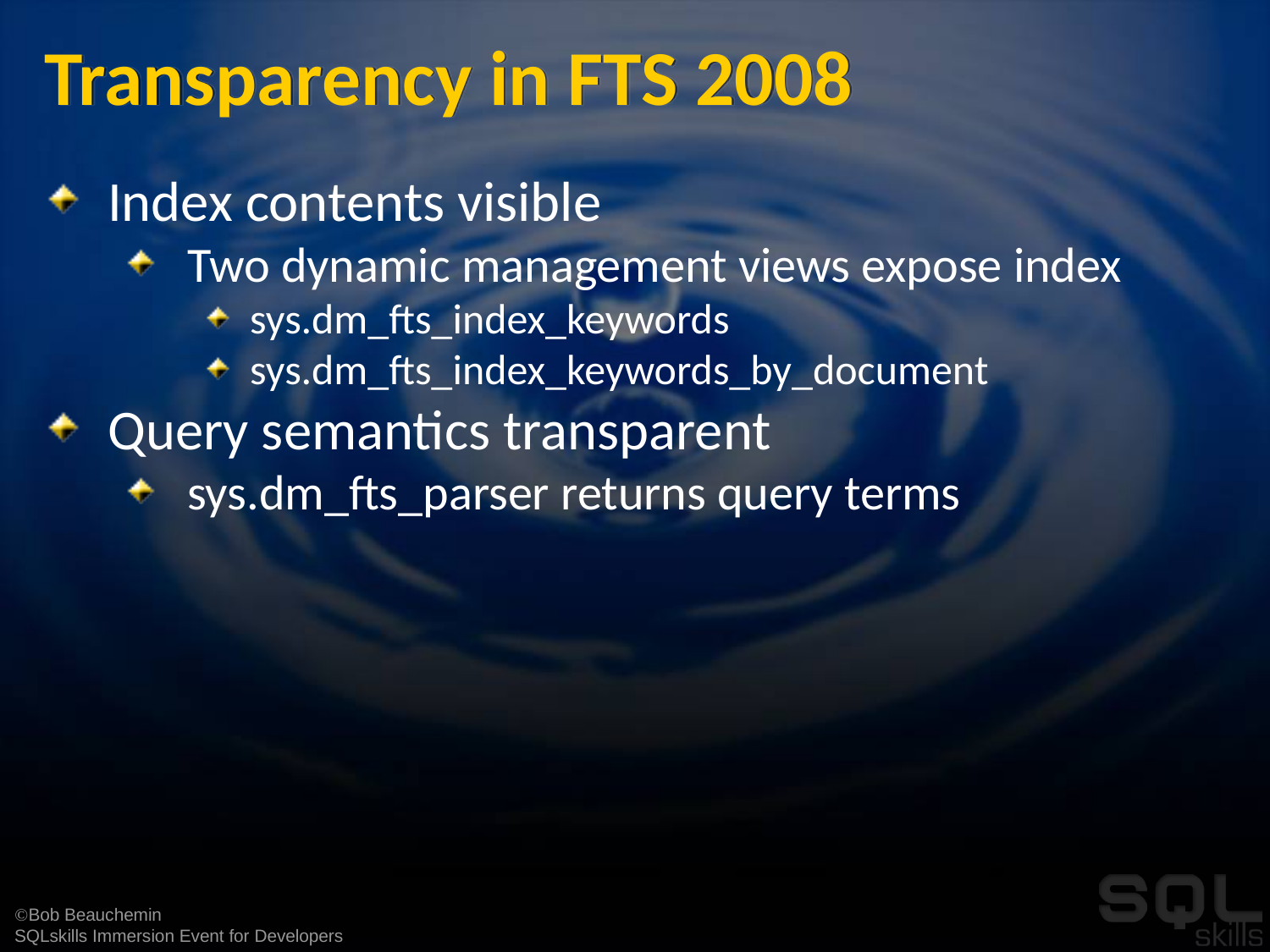

# Transparency in FTS 2008
Index contents visible
Two dynamic management views expose index
sys.dm_fts_index_keywords
sys.dm_fts_index_keywords_by_document
Query semantics transparent
sys.dm_fts_parser returns query terms